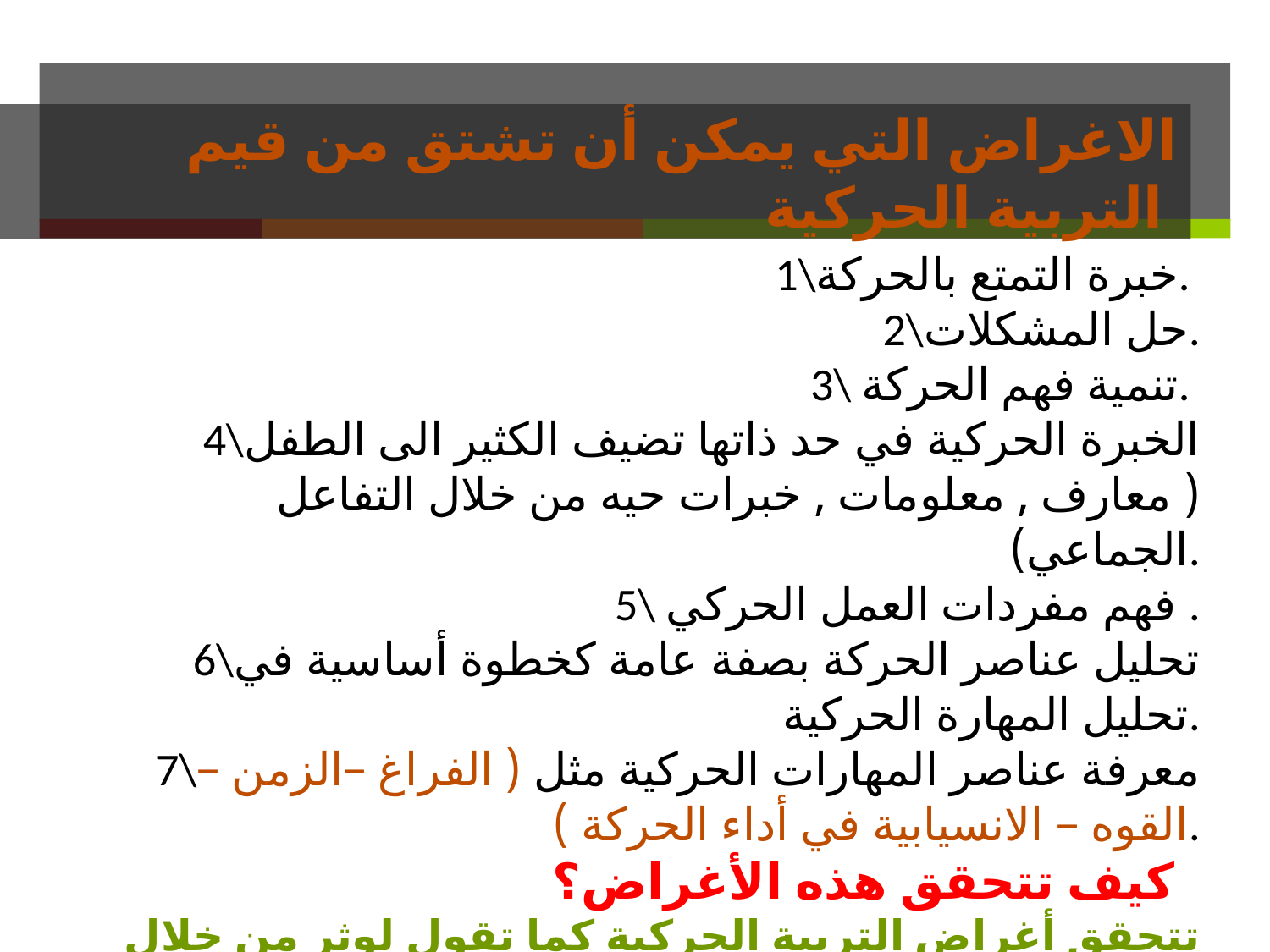

# الاغراض التي يمكن أن تشتق من قيم التربية الحركية
1\خبرة التمتع بالحركة.
2\حل المشكلات.
3\ تنمية فهم الحركة.
4\الخبرة الحركية في حد ذاتها تضيف الكثير الى الطفل ( معارف , معلومات , خبرات حيه من خلال التفاعل الجماعي).
5\ فهم مفردات العمل الحركي .
6\تحليل عناصر الحركة بصفة عامة كخطوة أساسية في تحليل المهارة الحركية.
7\معرفة عناصر المهارات الحركية مثل ( الفراغ –الزمن – القوه – الانسيابية في أداء الحركة ).
كيف تتحقق هذه الأغراض؟
تتحقق أغراض التربية الحركية كما تقول لوثر من خلال إثارة الأطفال في مواقف بيئية مليئة بالتعليمات والإرشادات معتمداً على فكرة الاندفاع او الرغبة الوقتية.